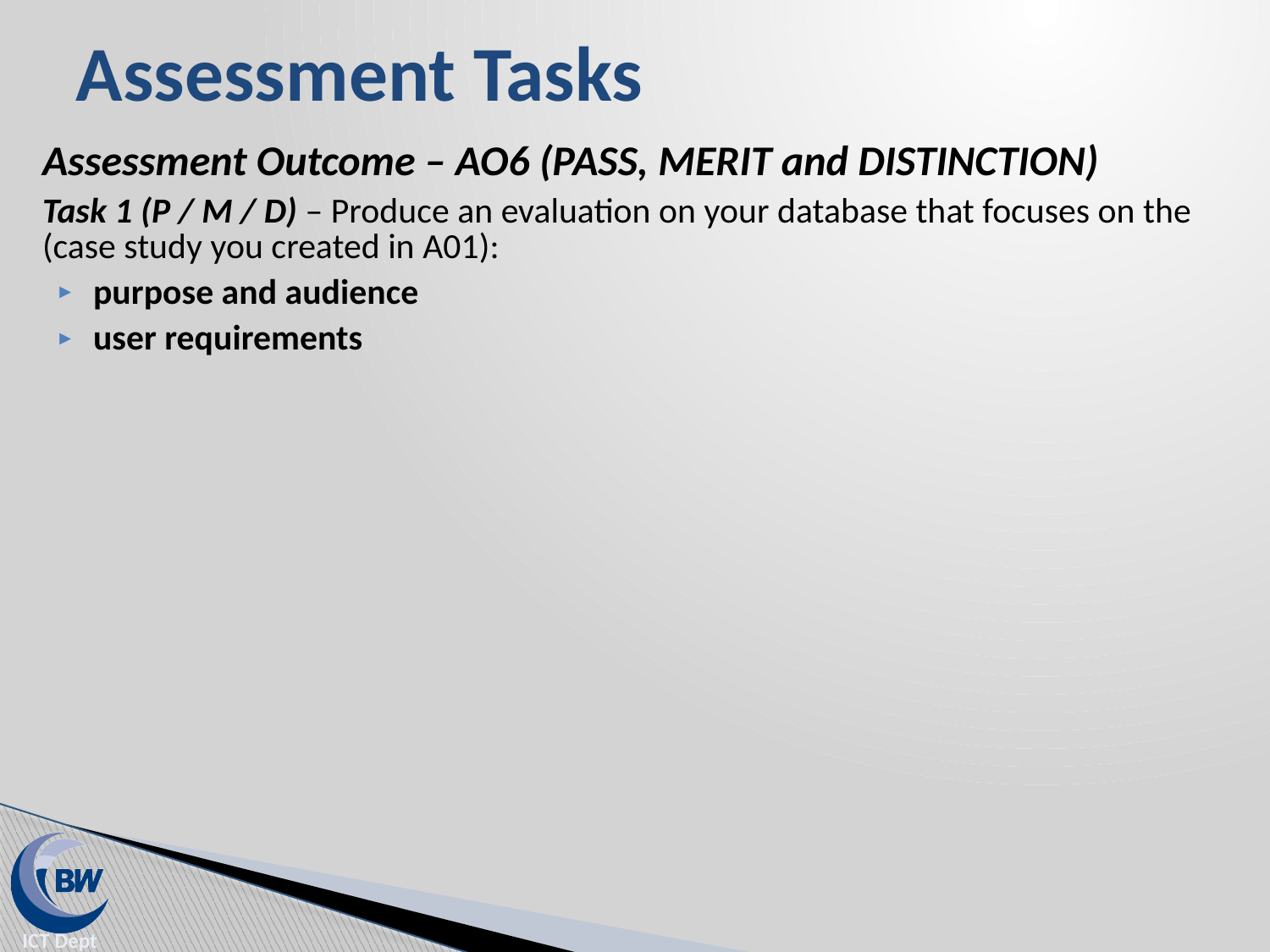

# Assessment Tasks
Assessment Outcome – AO6 (PASS, MERIT and DISTINCTION)
Task 1 (P / M / D) – Produce an evaluation on your database that focuses on the (case study you created in A01):
purpose and audience
user requirements